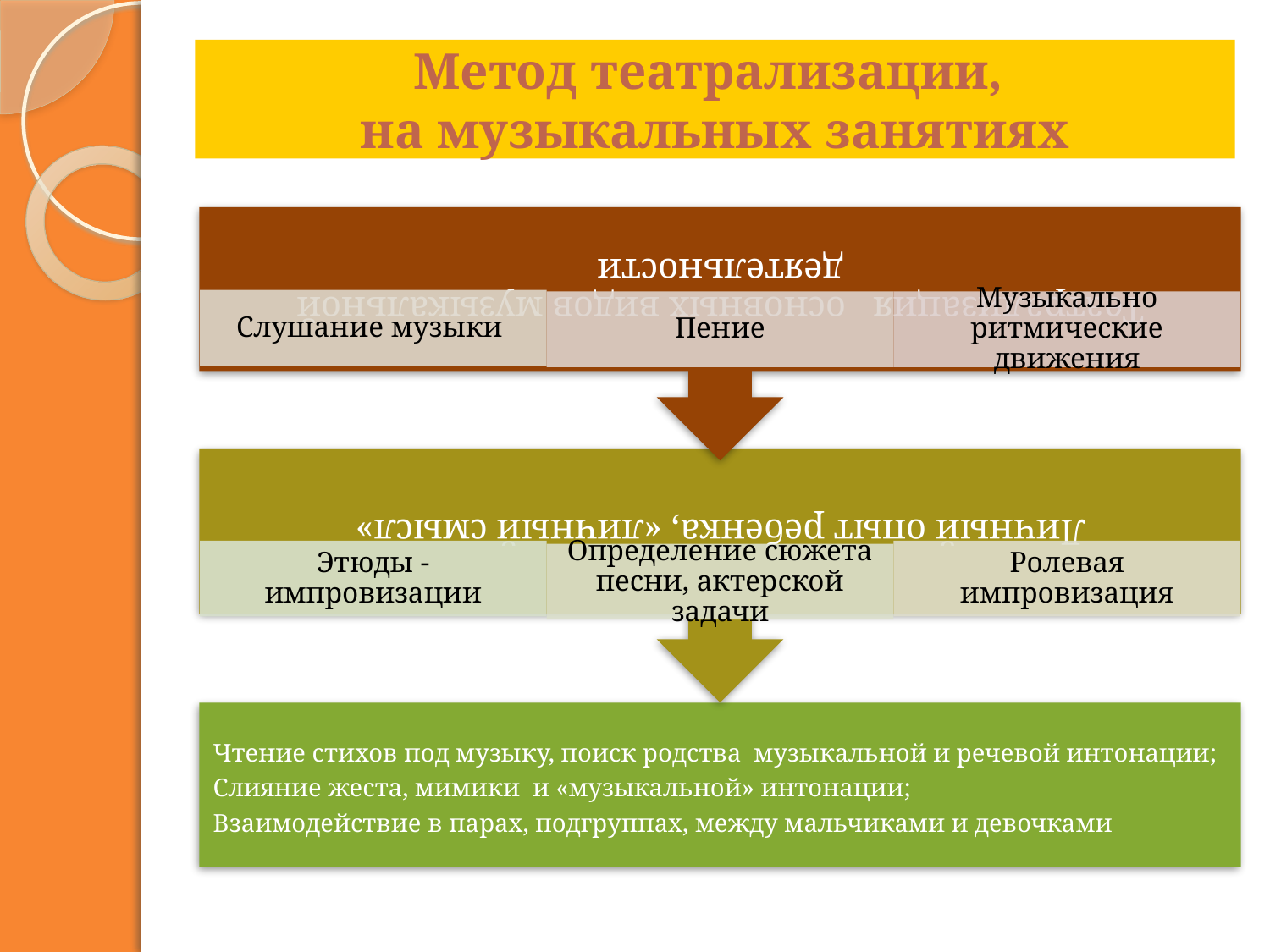

# Метод театрализации, на музыкальных занятиях
Чтение стихов под музыку, поиск родства  музыкальной и речевой интонации;
Слияние жеста, мимики  и «музыкальной» интонации;
Взаимодействие в парах, подгруппах, между мальчиками и девочками

Личный опыт ребенка, «личный смысл»
Этюды - импровизации
Определение сюжета песни, актерской задачи
Ролевая импровизация
Театрализация   основных видов музыкальной деятельности
Слушание музыки
Пение
Музыкально ритмические движения